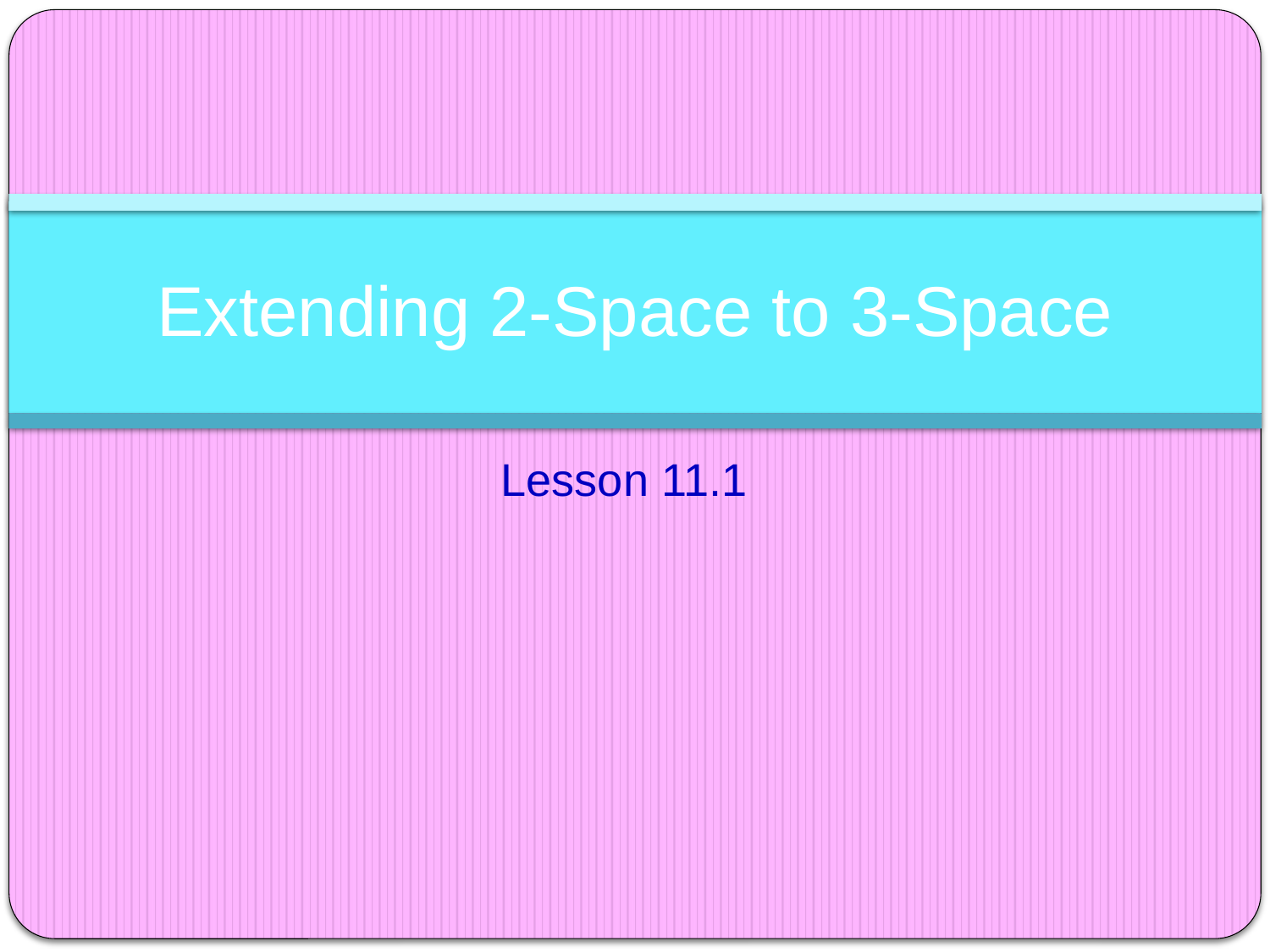

# Extending 2-Space to 3-Space
Lesson 11.1